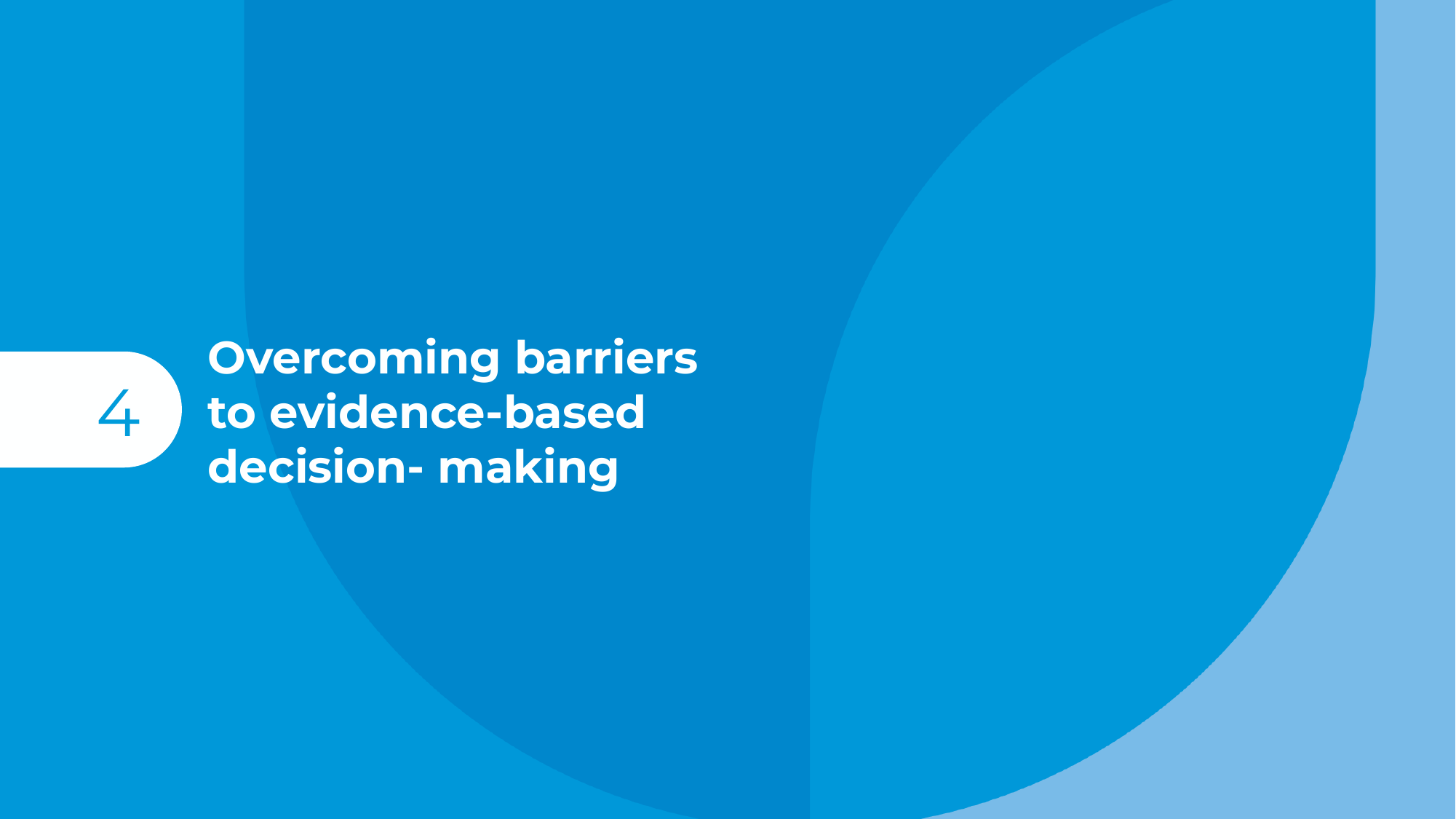

Overcoming barriers to evidence-based decision- making
4